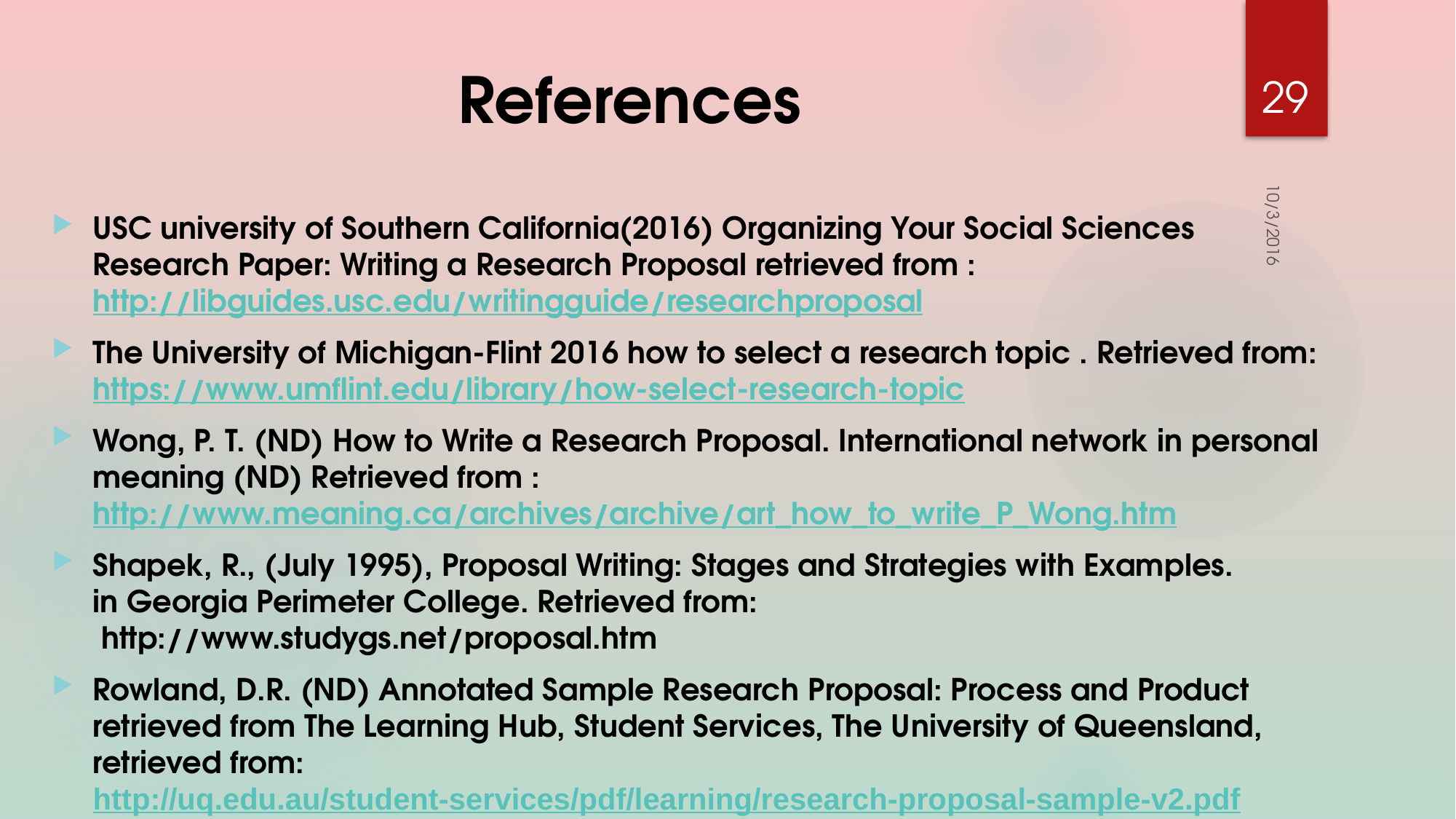

29
# References
USC university of Southern California(2016) Organizing Your Social Sciences Research Paper: Writing a Research Proposal retrieved from : http://libguides.usc.edu/writingguide/researchproposal
The University of Michigan-Flint 2016 how to select a research topic . Retrieved from: https://www.umflint.edu/library/how-select-research-topic
Wong, P. T. (ND) How to Write a Research Proposal. International network in personal meaning (ND) Retrieved from : http://www.meaning.ca/archives/archive/art_how_to_write_P_Wong.htm
Shapek, R., (July 1995), Proposal Writing: Stages and Strategies with Examples. in Georgia Perimeter College. Retrieved from:  http://www.studygs.net/proposal.htm
Rowland, D.R. (ND) Annotated Sample Research Proposal: Process and Product retrieved from The Learning Hub, Student Services, The University of Queensland, retrieved from: http://uq.edu.au/student-services/pdf/learning/research-proposal-sample-v2.pdf

10/3/2016